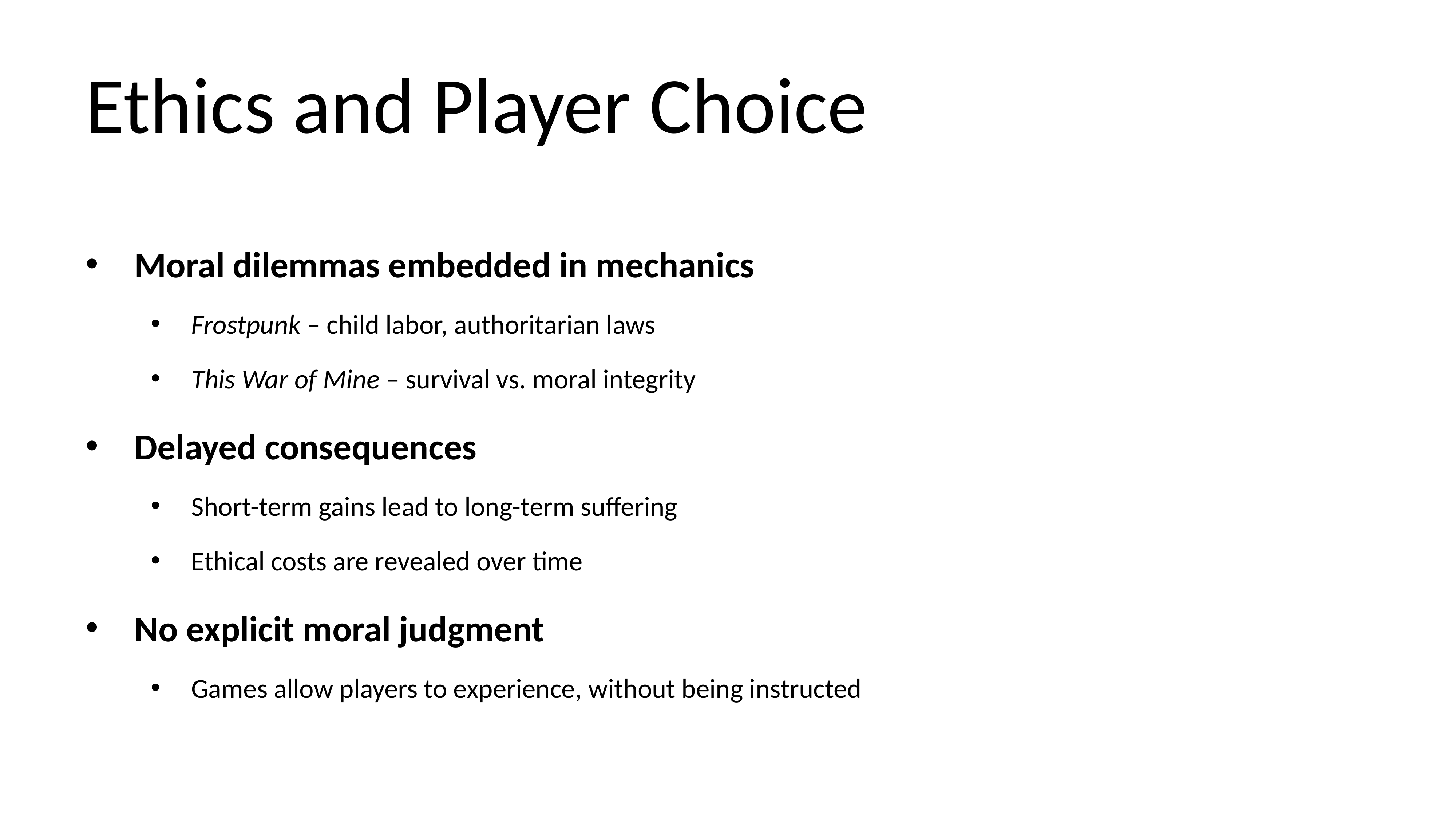

# Ethics and Player Choice
Moral dilemmas embedded in mechanics
Frostpunk – child labor, authoritarian laws
This War of Mine – survival vs. moral integrity
Delayed consequences
Short-term gains lead to long-term suffering
Ethical costs are revealed over time
No explicit moral judgment
Games allow players to experience, without being instructed